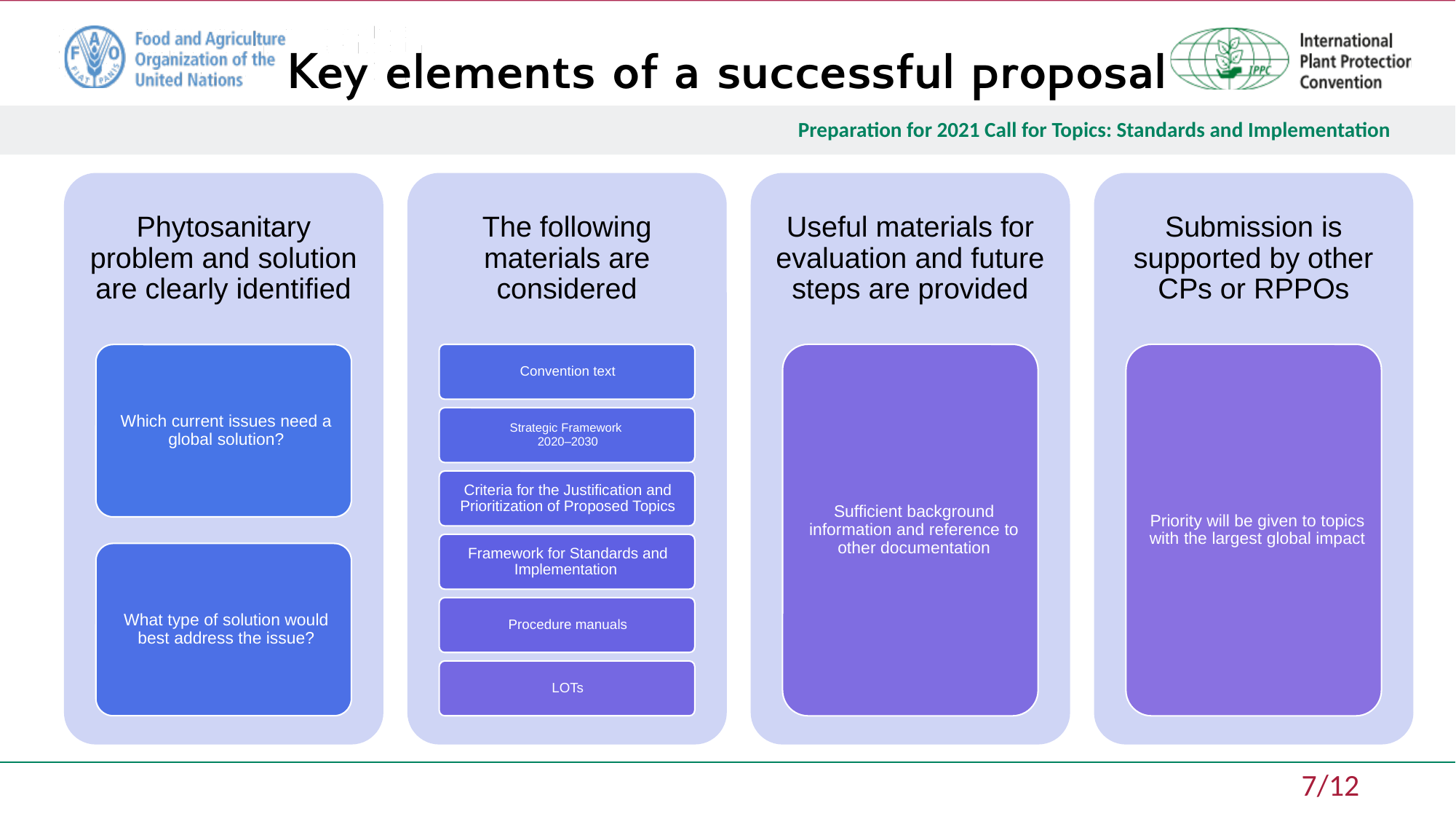

Key elements of a successful proposal
Phytosanitary problem and solution are clearly identified
Which current issues need a global solution?
What type of solution would best address the issue?
The following materials are considered
Convention text
Strategic Framework
2020–2030
Criteria for the Justification and Prioritization of Proposed Topics
Framework for Standards and Implementation
Procedure manuals
LOTs
Useful materials for evaluation and future steps are provided
Sufficient background information and reference to other documentation
Submission is supported by other CPs or RPPOs
Priority will be given to topics with the largest global impact